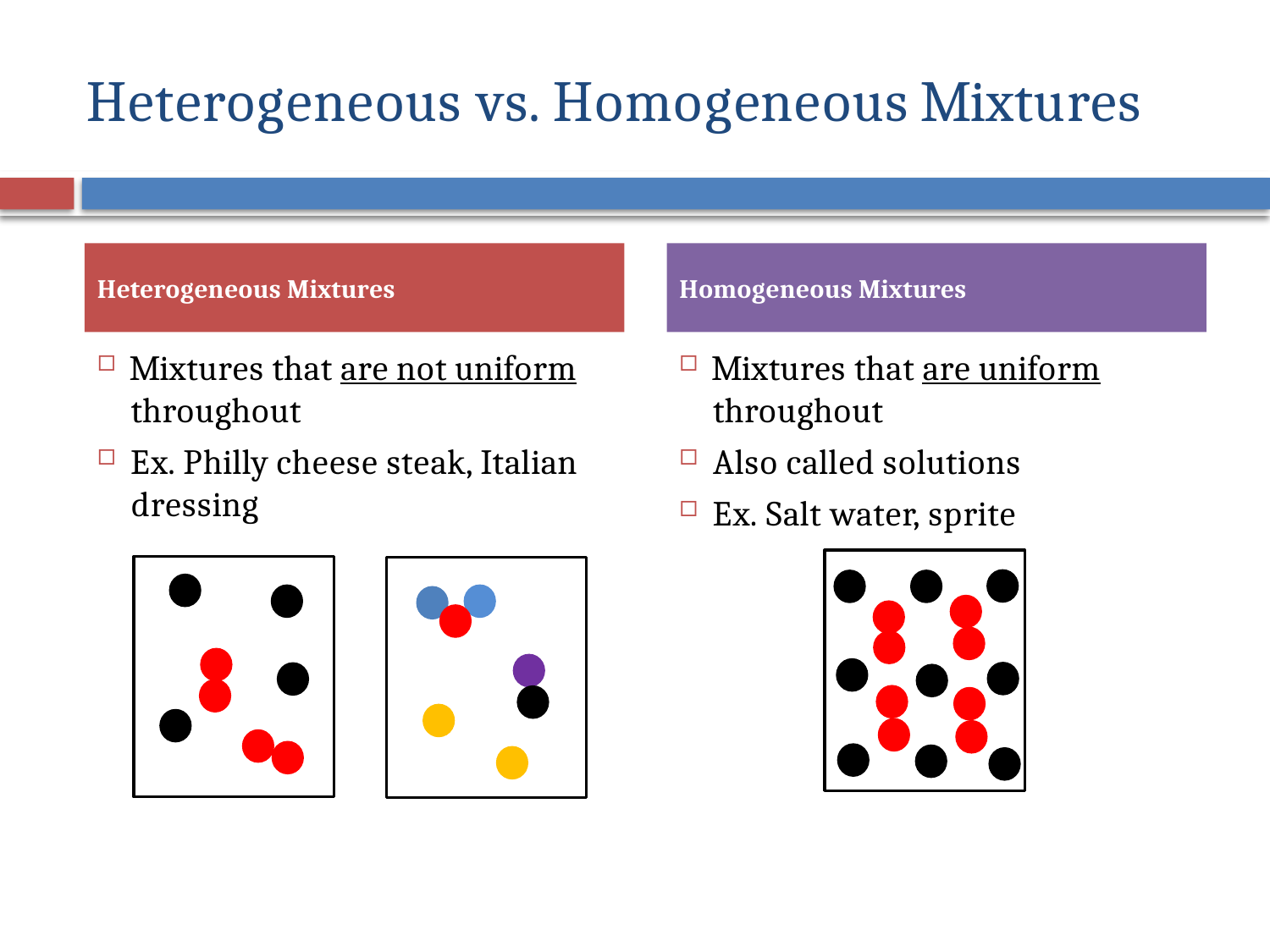

# Heterogeneous vs. Homogeneous Mixtures
Heterogeneous Mixtures
Homogeneous Mixtures
Mixtures that are not uniform throughout
Ex. Philly cheese steak, Italian dressing
Mixtures that are uniform throughout
Also called solutions
Ex. Salt water, sprite